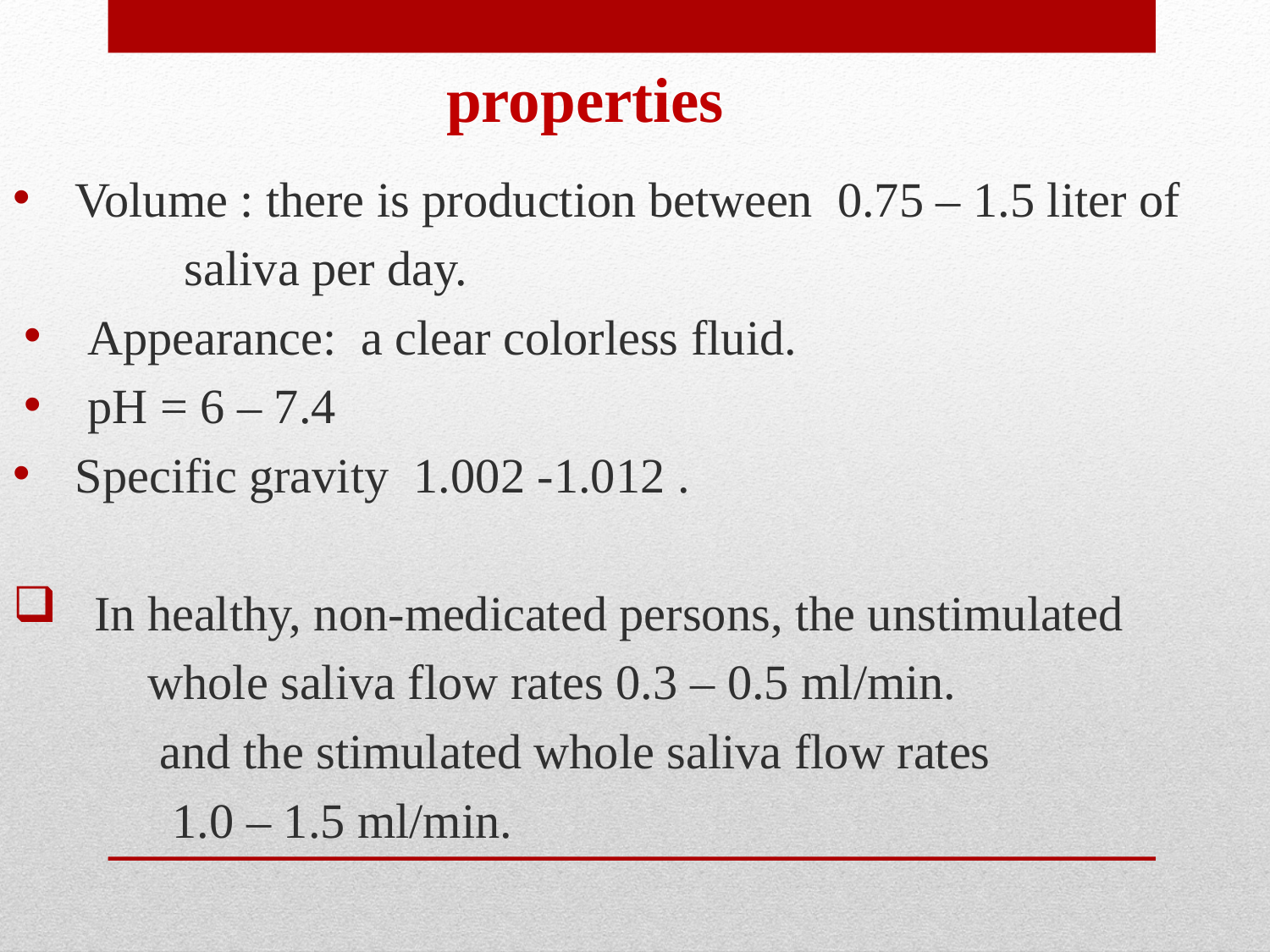

properties
  Volume : there is production between  0.75 – 1.5 liter of
              saliva per day.
Appearance:  a clear colorless fluid.
pH = 6 – 7.4
  Specific gravity  1.002 -1.012 .

   In healthy, non-medicated persons, the unstimulated
           whole saliva flow rates 0.3 – 0.5 ml/min.
            and the stimulated whole saliva flow rates
             1.0 – 1.5 ml/min.